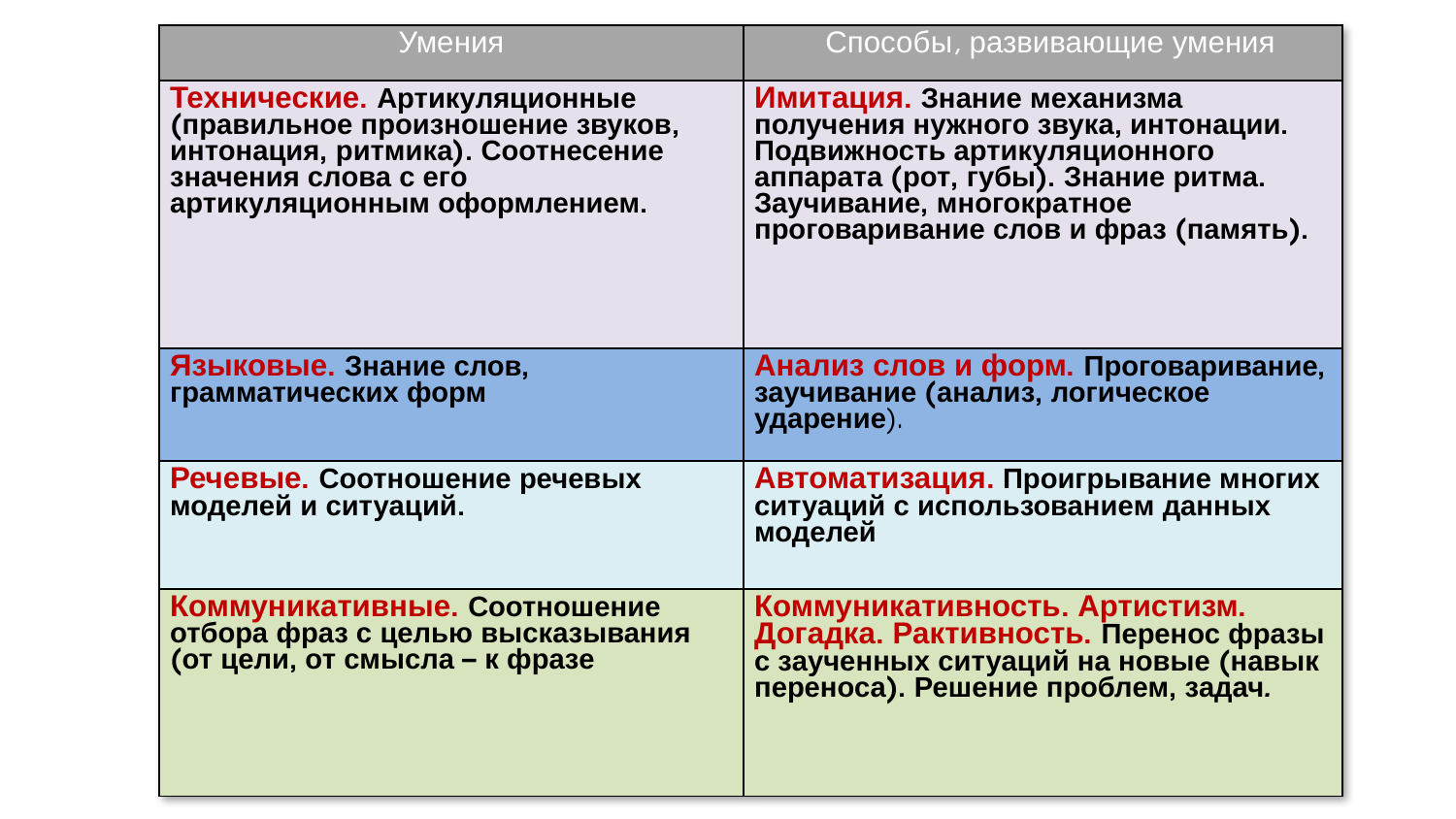

| Умения | Способы, развивающие умения |
| --- | --- |
| Технические. Артикуляционные (правильное произношение звуков, интонация, ритмика). Соотнесение значения слова с его артикуляционным оформлением. | Имитация. Знание механизма получения нужного звука, интонации. Подвижность артикуляционного аппарата (рот, губы). Знание ритма. Заучивание, многократное проговаривание слов и фраз (память). |
| Языковые. Знание слов, грамматических форм | Анализ слов и форм. Проговаривание, заучивание (анализ, логическое ударение). |
| Речевые. Соотношение речевых моделей и ситуаций. | Автоматизация. Проигрывание многих ситуаций с использованием данных моделей |
| Коммуникативные. Соотношение отбора фраз с целью высказывания (от цели, от смысла – к фразе | Коммуникативность. Артистизм. Догадка. Рактивность. Перенос фразы с заученных ситуаций на новые (навык переноса). Решение проблем, задач. |